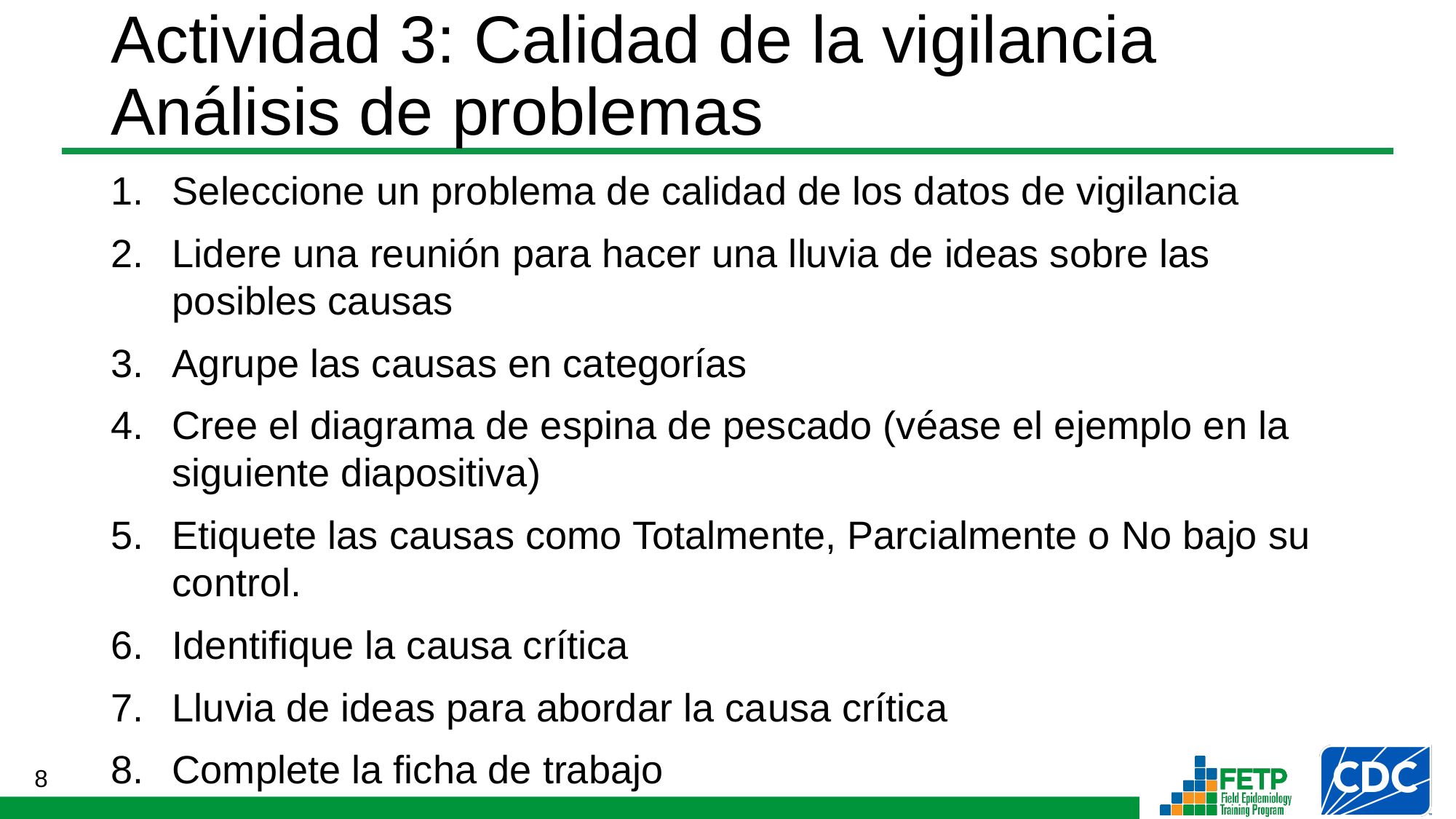

# Actividad 3: Calidad de la vigilancia Análisis de problemas
Seleccione un problema de calidad de los datos de vigilancia
Lidere una reunión para hacer una lluvia de ideas sobre las posibles causas
Agrupe las causas en categorías
Cree el diagrama de espina de pescado (véase el ejemplo en la siguiente diapositiva)
Etiquete las causas como Totalmente, Parcialmente o No bajo su control.
Identifique la causa crítica
Lluvia de ideas para abordar la causa crítica
Complete la ficha de trabajo